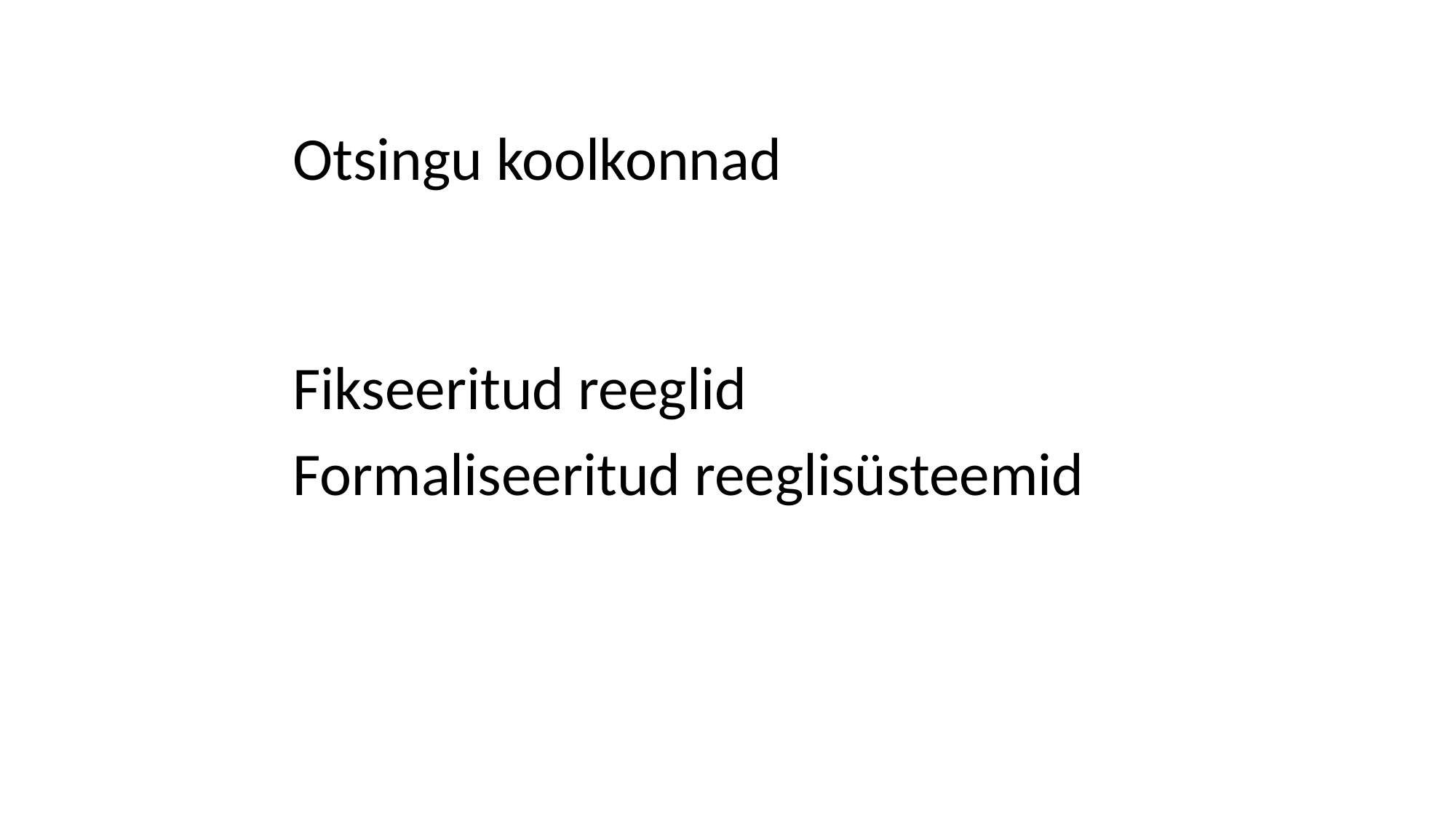

#
Otsingu koolkonnad

Fikseeritud reeglid
Formaliseeritud reeglisüsteemid